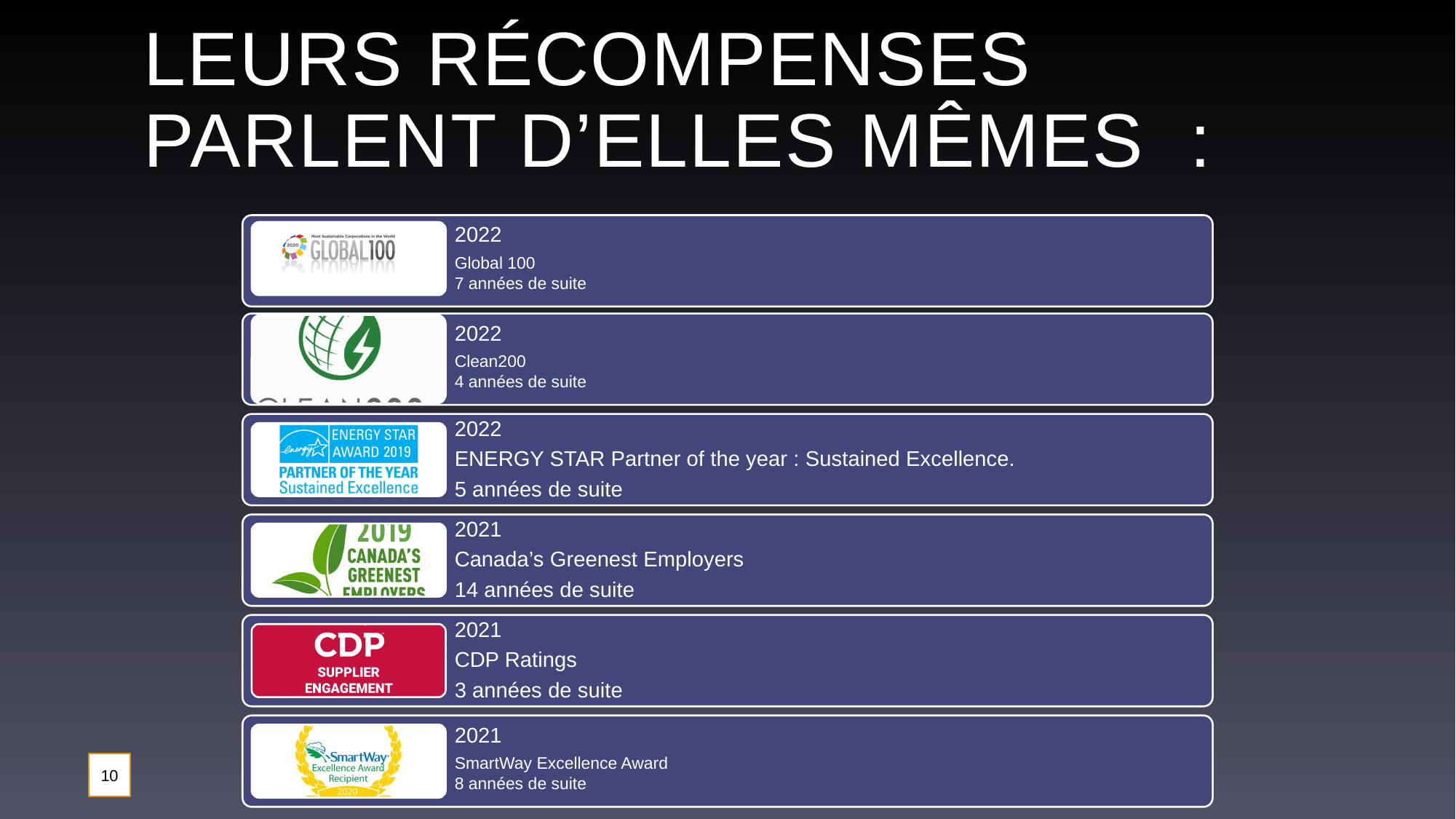

# Leurs récompenses parlent d’elles mêmes  :
2022
Global 100
7 années de suite
2022
Clean200
4 années de suite
2022
ENERGY STAR Partner of the year : Sustained Excellence.
5 années de suite
2021
Canada’s Greenest Employers
14 années de suite
2021
CDP Ratings
3 années de suite
2021
SmartWay Excellence Award
8 années de suite
10